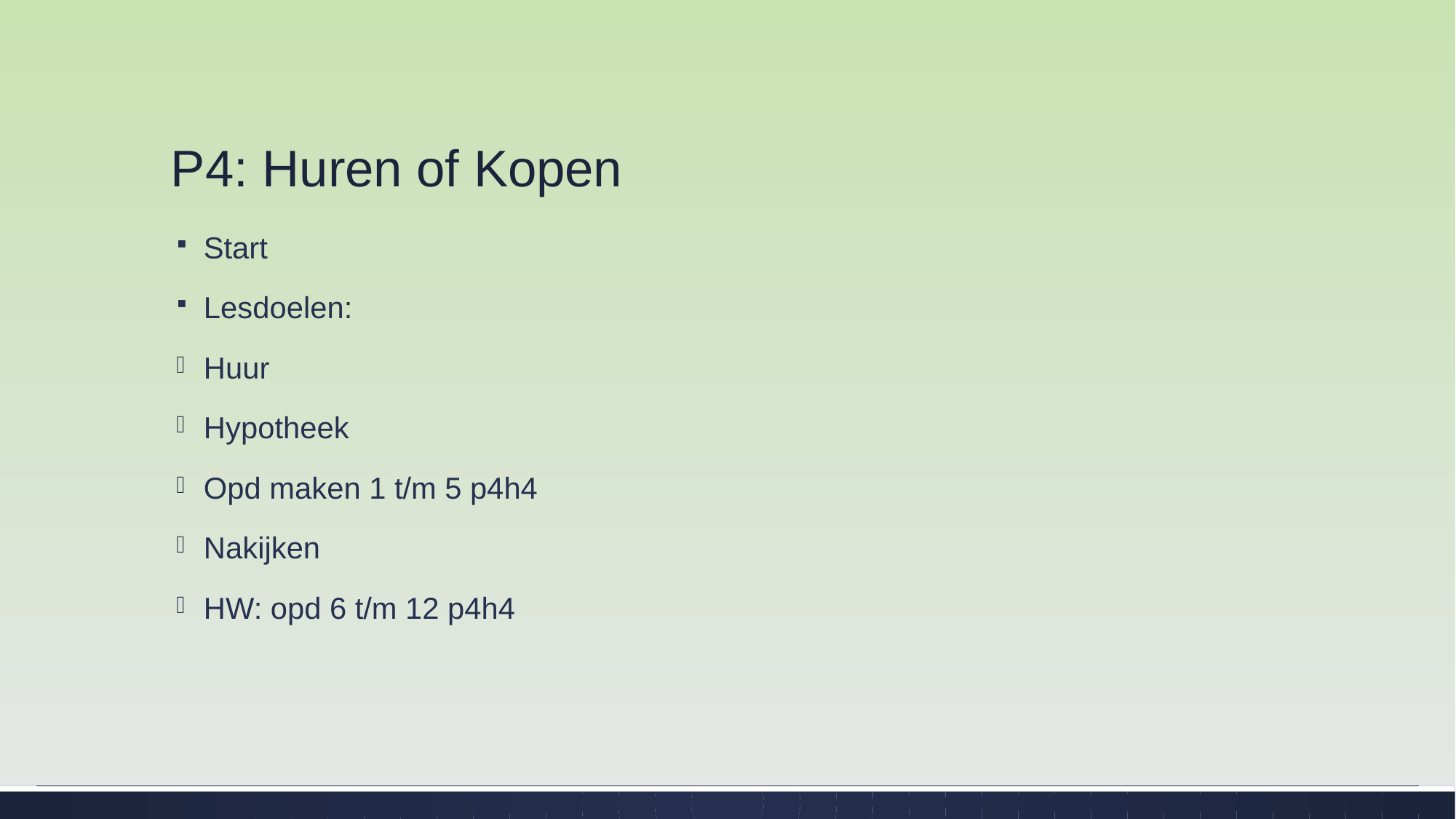

# P4: Huren of Kopen
Start
Lesdoelen:
Huur
Hypotheek
Opd maken 1 t/m 5 p4h4
Nakijken
HW: opd 6 t/m 12 p4h4